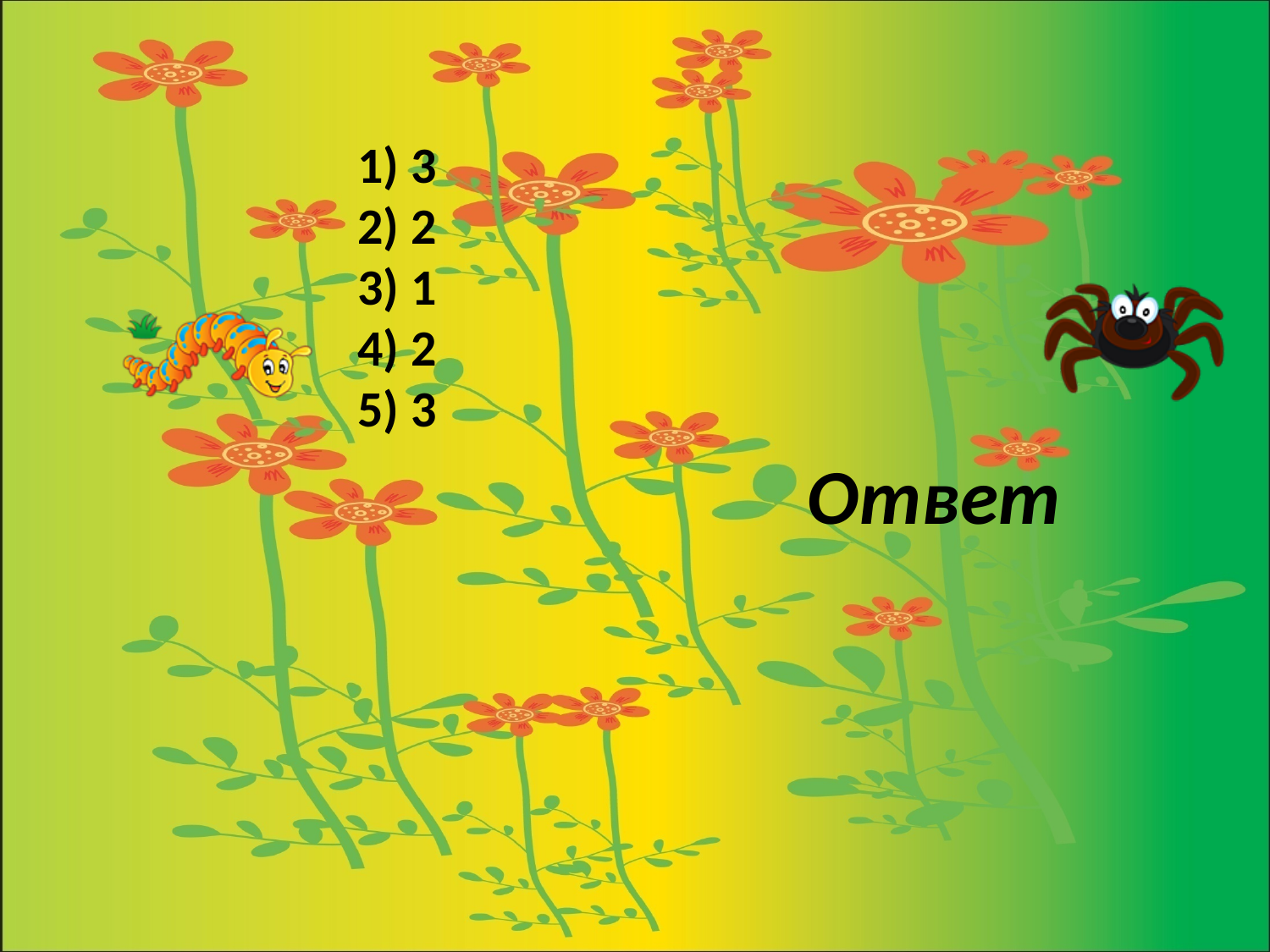

# 1) 3 2) 2 3) 1 4) 2 5) 3
Ответ